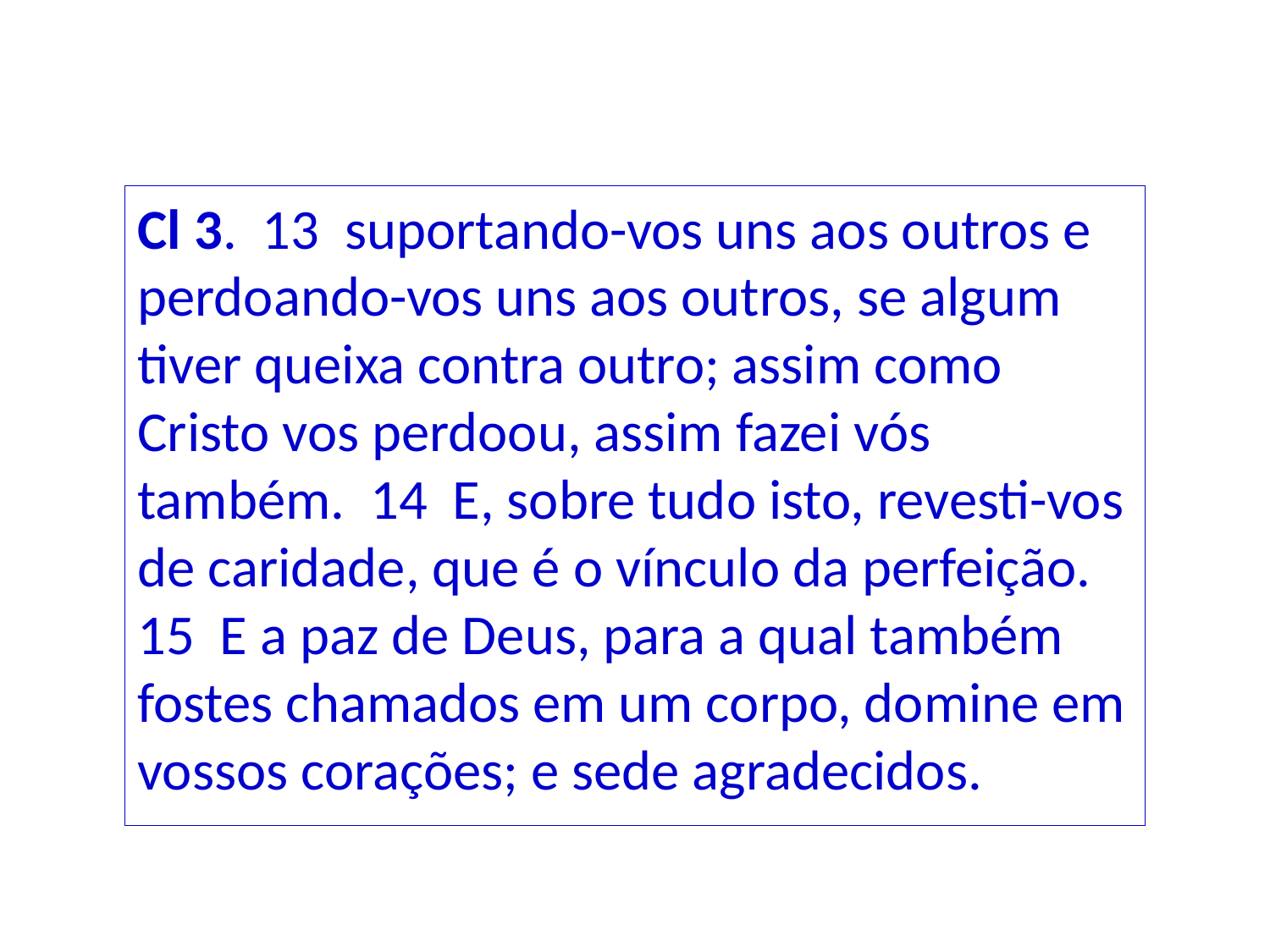

Cl 3.  13  suportando-vos uns aos outros e perdoando-vos uns aos outros, se algum tiver queixa contra outro; assim como Cristo vos perdoou, assim fazei vós também.  14  E, sobre tudo isto, revesti-vos de caridade, que é o vínculo da perfeição.  15  E a paz de Deus, para a qual também fostes chamados em um corpo, domine em vossos corações; e sede agradecidos.